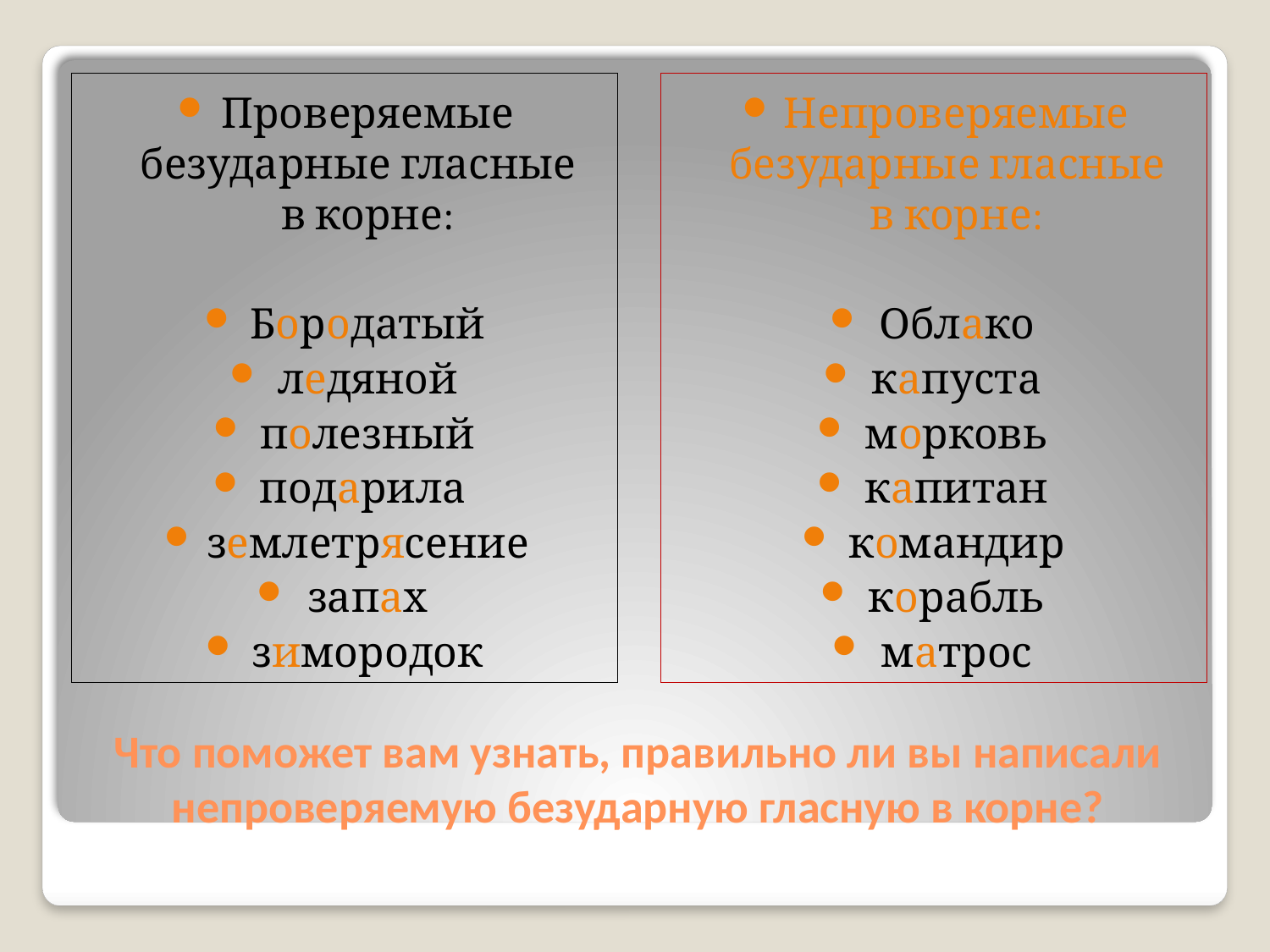

Проверяемые безударные гласные   в корне:

Бородатый
ледяной
полезный
подарила
землетрясение
запах
зимородок

Непроверяемые безударные гласные   в корне:

Облако
капуста
морковь
капитан
командир
корабль
матрос

# Что поможет вам узнать, правильно ли вы написали непроверяемую безударную гласную в корне?